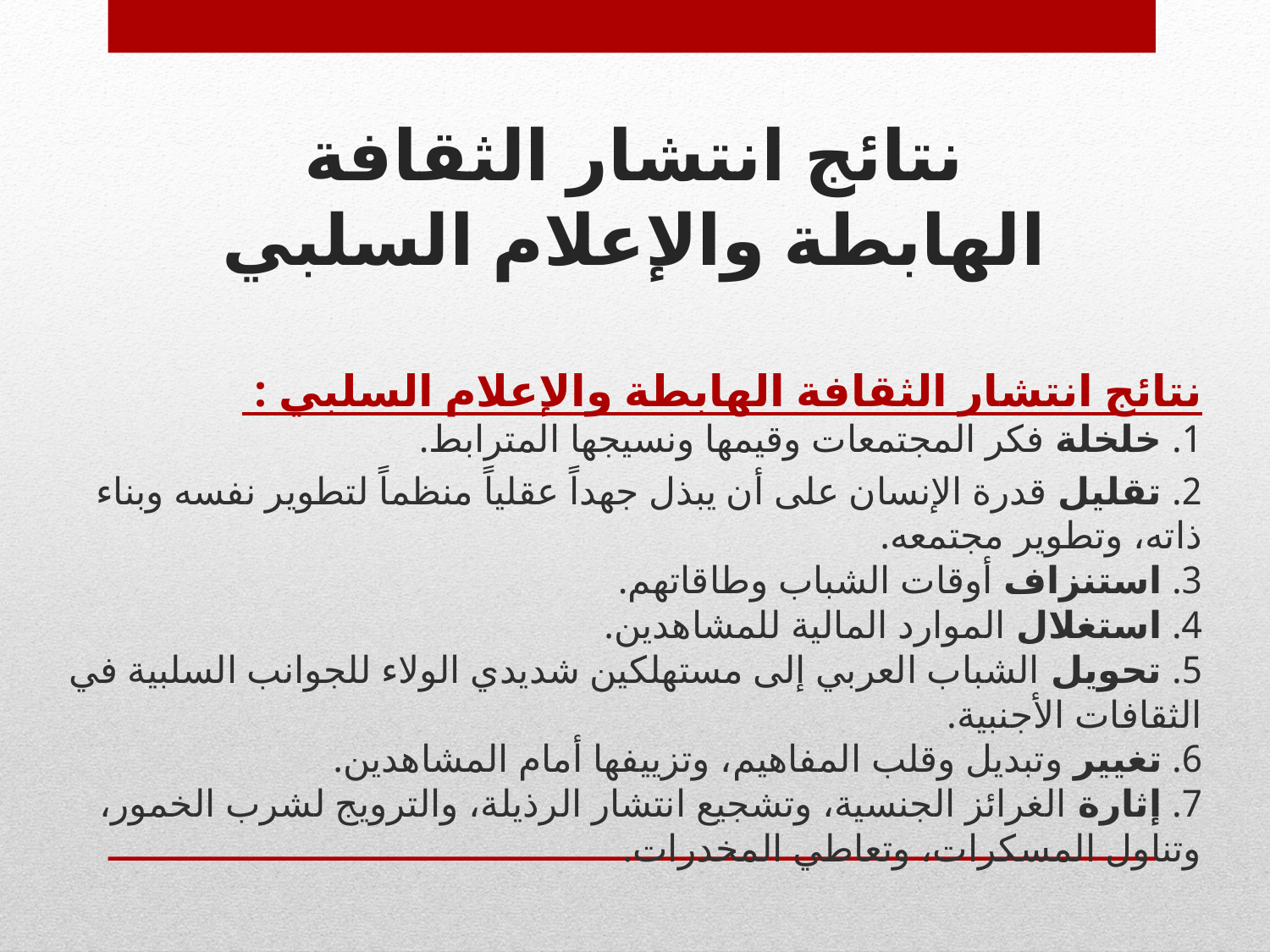

# نتائج انتشار الثقافة الهابطة والإعلام السلبي

نتائج انتشار الثقافة الهابطة والإعلام السلبي : 
1. خلخلة فكر المجتمعات وقيمها ونسيجها المترابط.
2. تقليل قدرة الإنسان على أن يبذل جهداً عقلياً منظماً لتطوير نفسه وبناء ذاته، وتطوير مجتمعه. 
3. استنزاف أوقات الشباب وطاقاتهم.
4. استغلال الموارد المالية للمشاهدين.
5. تحويل الشباب العربي إلى مستهلكين شديدي الولاء للجوانب السلبية في الثقافات الأجنبية.
6. تغيير وتبديل وقلب المفاهيم، وتزييفها أمام المشاهدين.
7. إثارة الغرائز الجنسية، وتشجيع انتشار الرذيلة، والترويج لشرب الخمور، وتناول المسكرات، وتعاطي المخدرات.